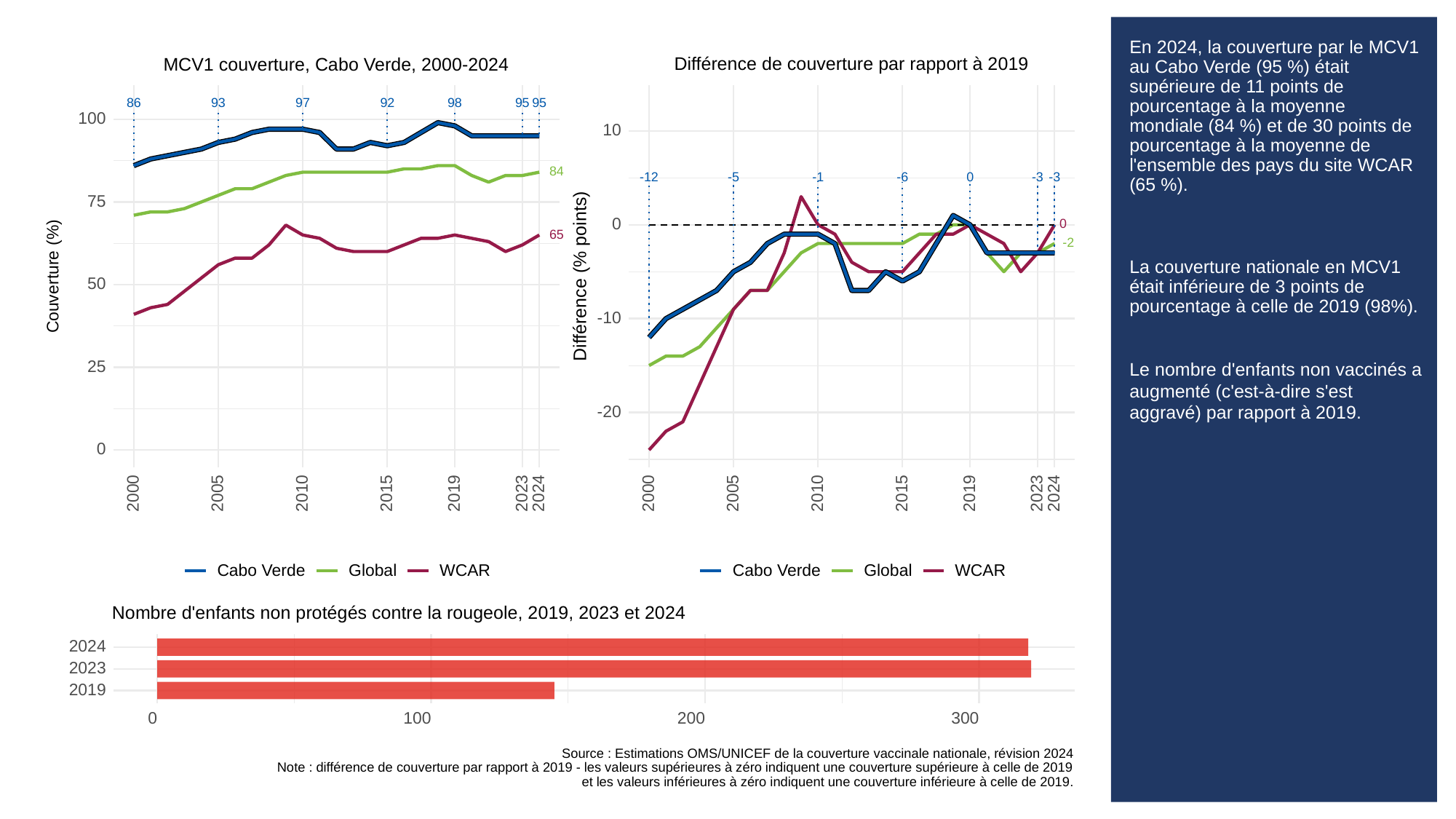

# En 2024, la couverture par le MCV1 au Cabo Verde (95 %) était supérieure de 11 points de pourcentage à la moyenne mondiale (84 %) et de 30 points de pourcentage à la moyenne de l'ensemble des pays du site WCAR (65 %).

La couverture nationale en MCV1 était inférieure de 3 points de pourcentage à celle de 2019 (98%).

Le nombre d'enfants non vaccinés a augmenté (c'est-à-dire s'est aggravé) par rapport à 2019.

Différence de couverture par rapport à 2019
MCV1 couverture, Cabo Verde, 2000-2024

93
86
97
92
98
95
95

100

10

84
-3
-3
-6
0
-12
-1
-5

75

0
0

65
-2

Différence (% points)
Couverture (%)

50

-10

25

-20

0

2023
2023
2000
2005
2010
2015
2019
2024
2000
2005
2010
2015
2019
2024
Cabo Verde
Global
WCAR
Cabo Verde
Global
WCAR

Nombre d'enfants non protégés contre la rougeole, 2019, 2023 et 2024

2024

2023

2019

300
0
100
200
Source : Estimations OMS/UNICEF de la couverture vaccinale nationale, révision 2024
Note : différence de couverture par rapport à 2019 - les valeurs supérieures à zéro indiquent une couverture supérieure à celle de 2019
et les valeurs inférieures à zéro indiquent une couverture inférieure à celle de 2019.